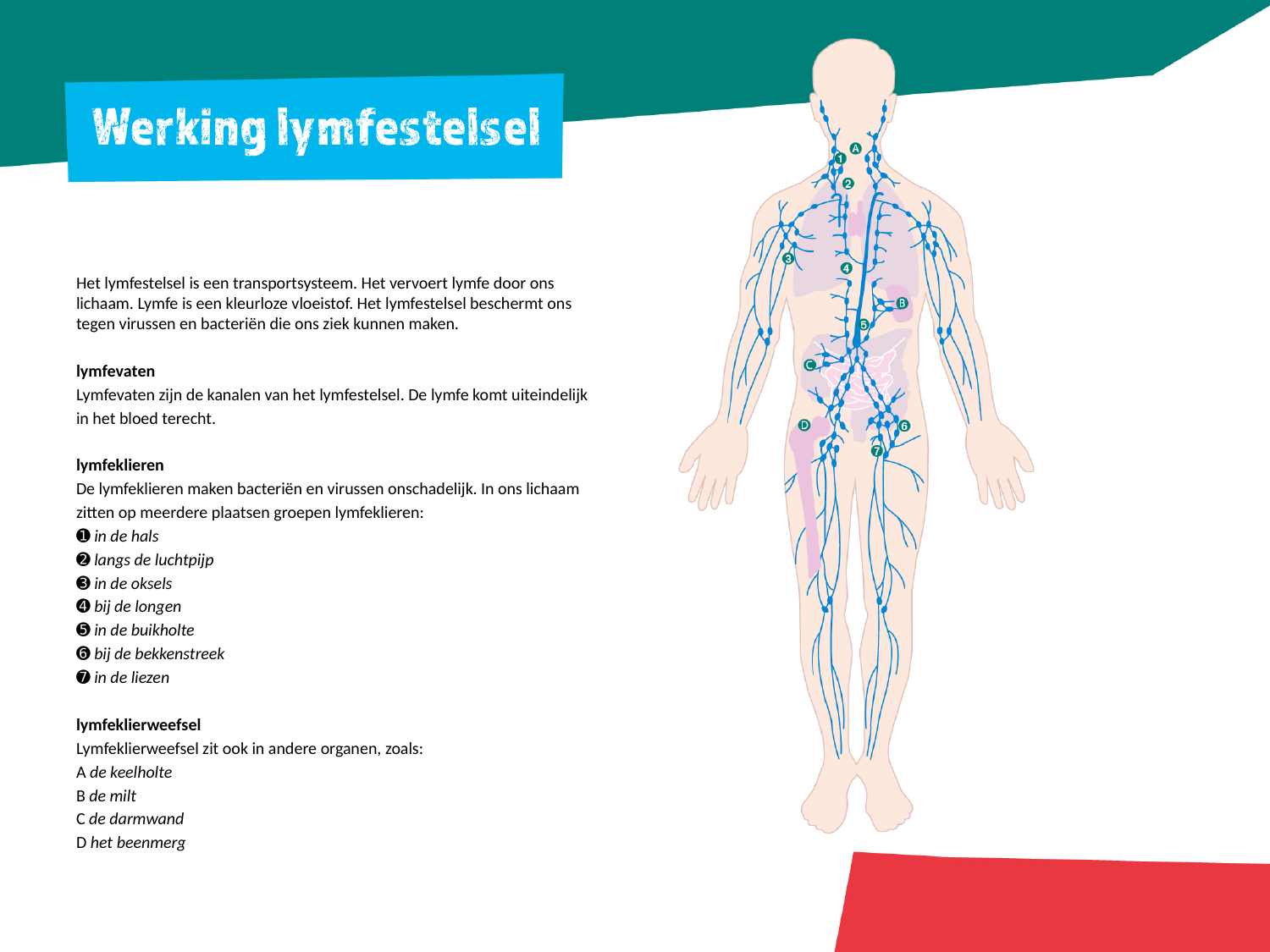

Het lymfestelsel is een transportsysteem. Het vervoert lymfe door ons lichaam. Lymfe is een kleurloze vloeistof. Het lymfestelsel beschermt ons tegen virussen en bacteriën die ons ziek kunnen maken.

lymfevaten
Lymfevaten zijn de kanalen van het lymfestelsel. De lymfe komt uiteindelijk
in het bloed terecht.

lymfeklieren
De lymfeklieren maken bacteriën en virussen onschadelijk. In ons lichaam
zitten op meerdere plaatsen groepen lymfeklieren:
➊ in de hals
➋ langs de luchtpijp
➌ in de oksels
➍ bij de longen
➎ in de buikholte
➏ bij de bekkenstreek
➐ in de liezen

lymfeklierweefsel
Lymfeklierweefsel zit ook in andere organen, zoals:
A de keelholte
B de milt
C de darmwand
D het beenmerg